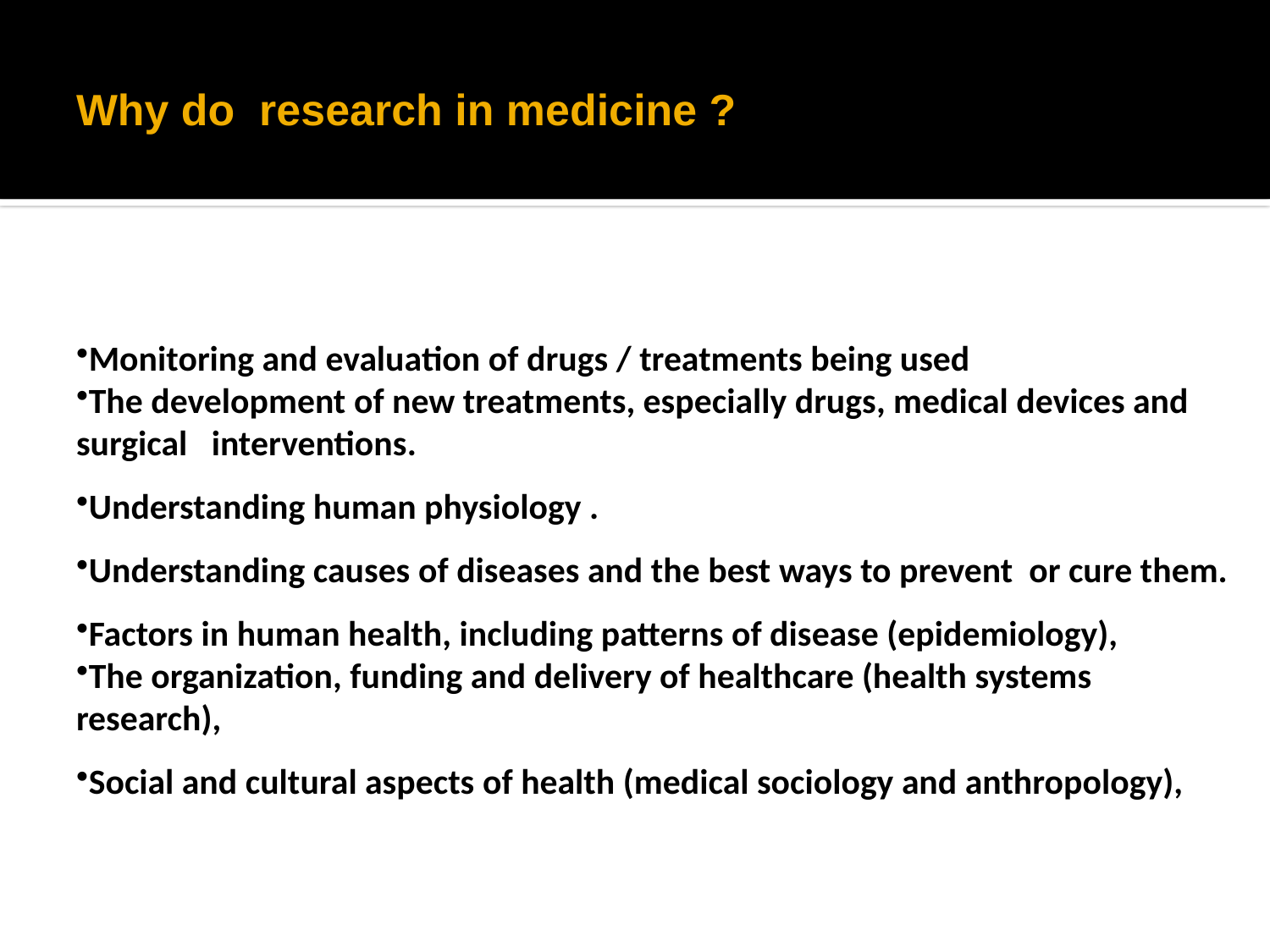

# Why do  research in medicine ?
Monitoring and evaluation of drugs / treatments being used
The development of new treatments, especially drugs, medical devices and   surgical   interventions.
Understanding human physiology .
Understanding causes of diseases and the best ways to prevent  or cure them.
Factors in human health, including patterns of disease (epidemiology),
The organization, funding and delivery of healthcare (health systems research),
Social and cultural aspects of health (medical sociology and anthropology),